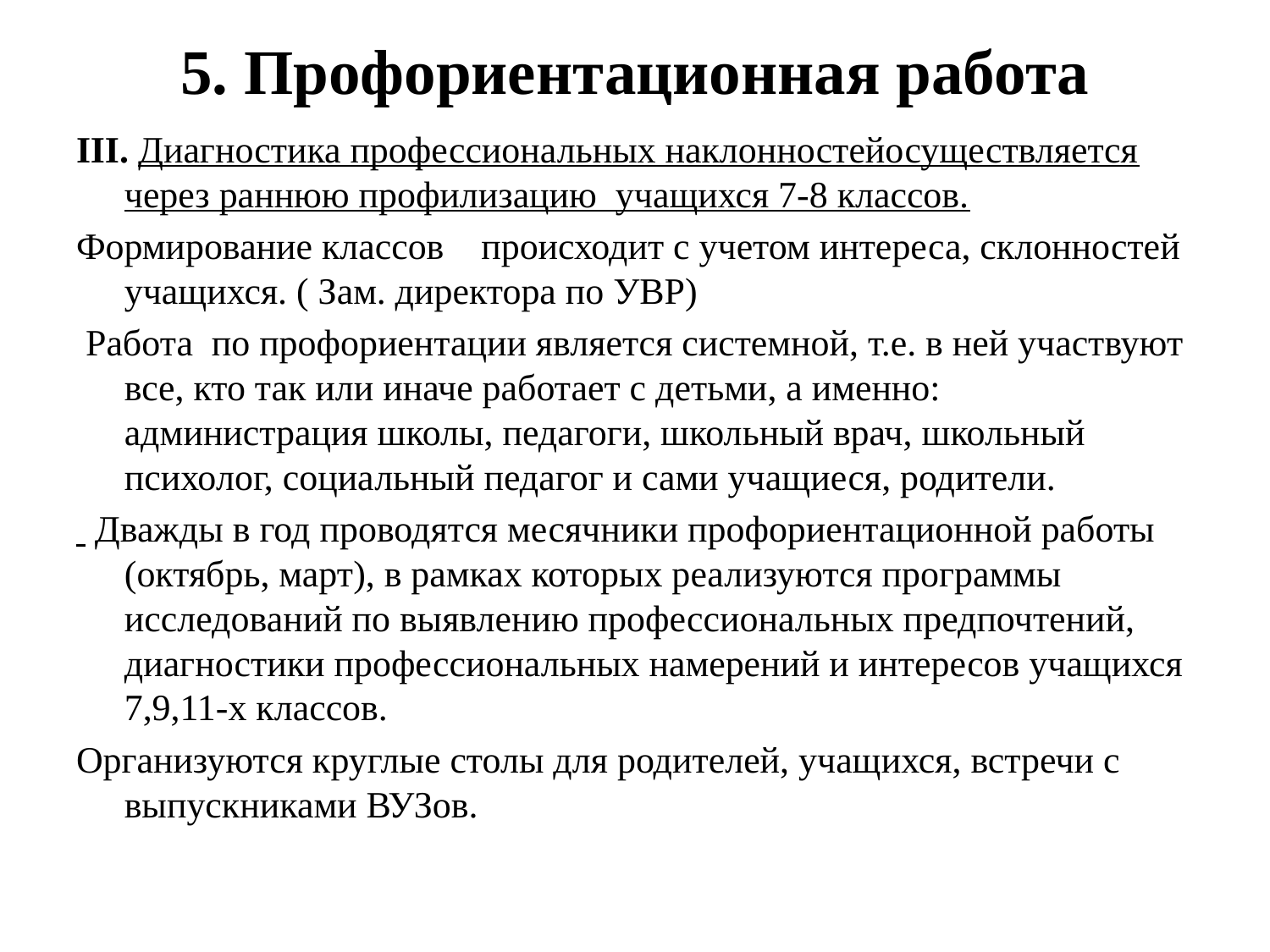

# 5. Профориентационная работа
III. Диагностика профессиональных наклонностейосуществляется через раннюю профилизацию  учащихся 7-8 классов.
Формирование классов    происходит с учетом интереса, склонностей учащихся. ( Зам. директора по УВР)
 Работа  по профориентации является системной, т.е. в ней участвуют все, кто так или иначе работает с детьми, а именно: администрация школы, педагоги, школьный врач, школьный психолог, социальный педагог и сами учащиеся, родители.
  Дважды в год проводятся месячники профориентационной работы (октябрь, март), в рамках которых реализуются программы исследований по выявлению профессиональных предпочтений, диагностики профессиональных намерений и интересов учащихся 7,9,11-х классов.
Организуются круглые столы для родителей, учащихся, встречи с выпускниками ВУЗов.